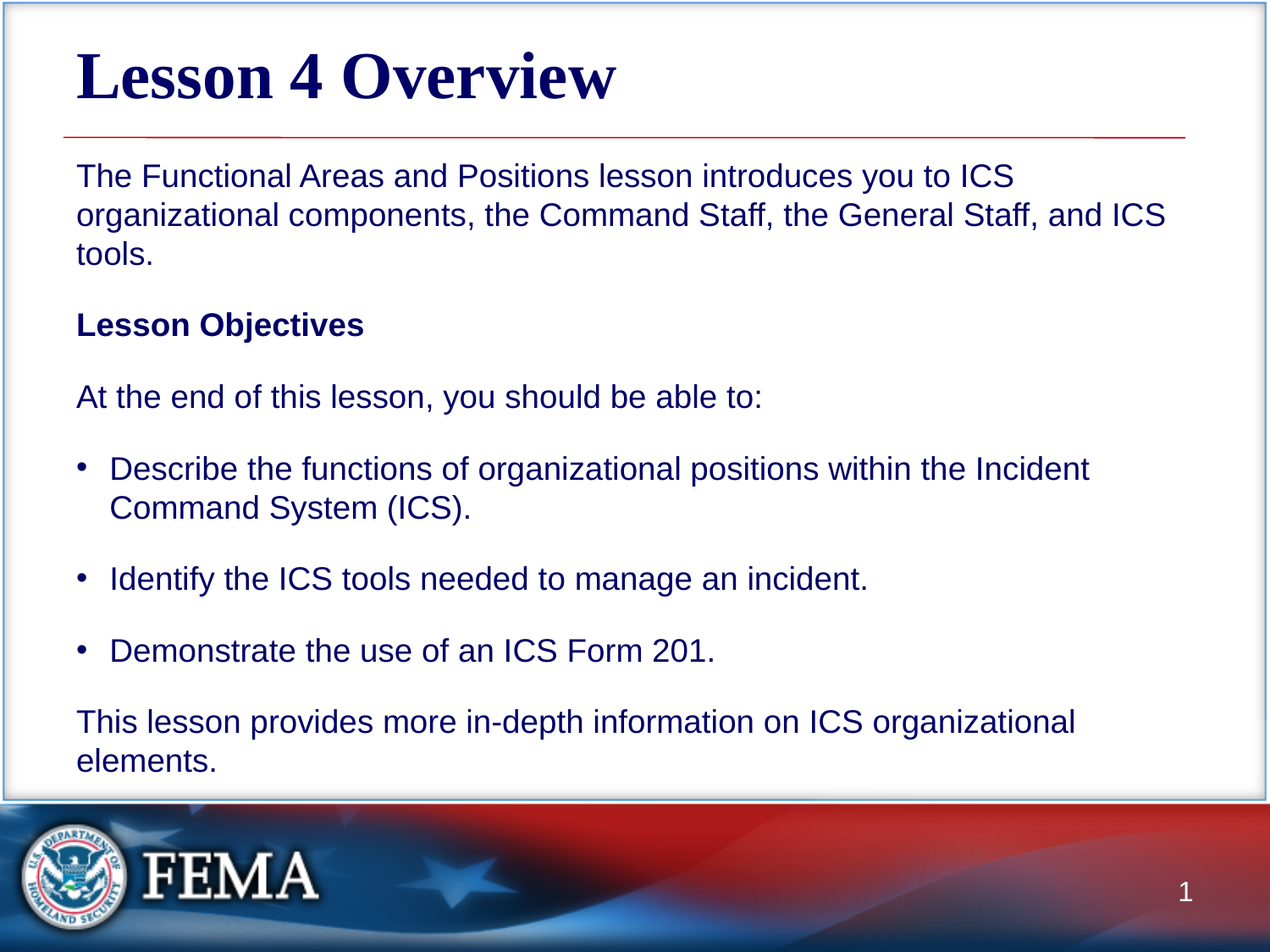

# Lesson 4 Overview
The Functional Areas and Positions lesson introduces you to ICS organizational components, the Command Staff, the General Staff, and ICS tools.
Lesson Objectives
At the end of this lesson, you should be able to:
Describe the functions of organizational positions within the Incident Command System (ICS).
Identify the ICS tools needed to manage an incident.
Demonstrate the use of an ICS Form 201.
This lesson provides more in-depth information on ICS organizational elements.
1